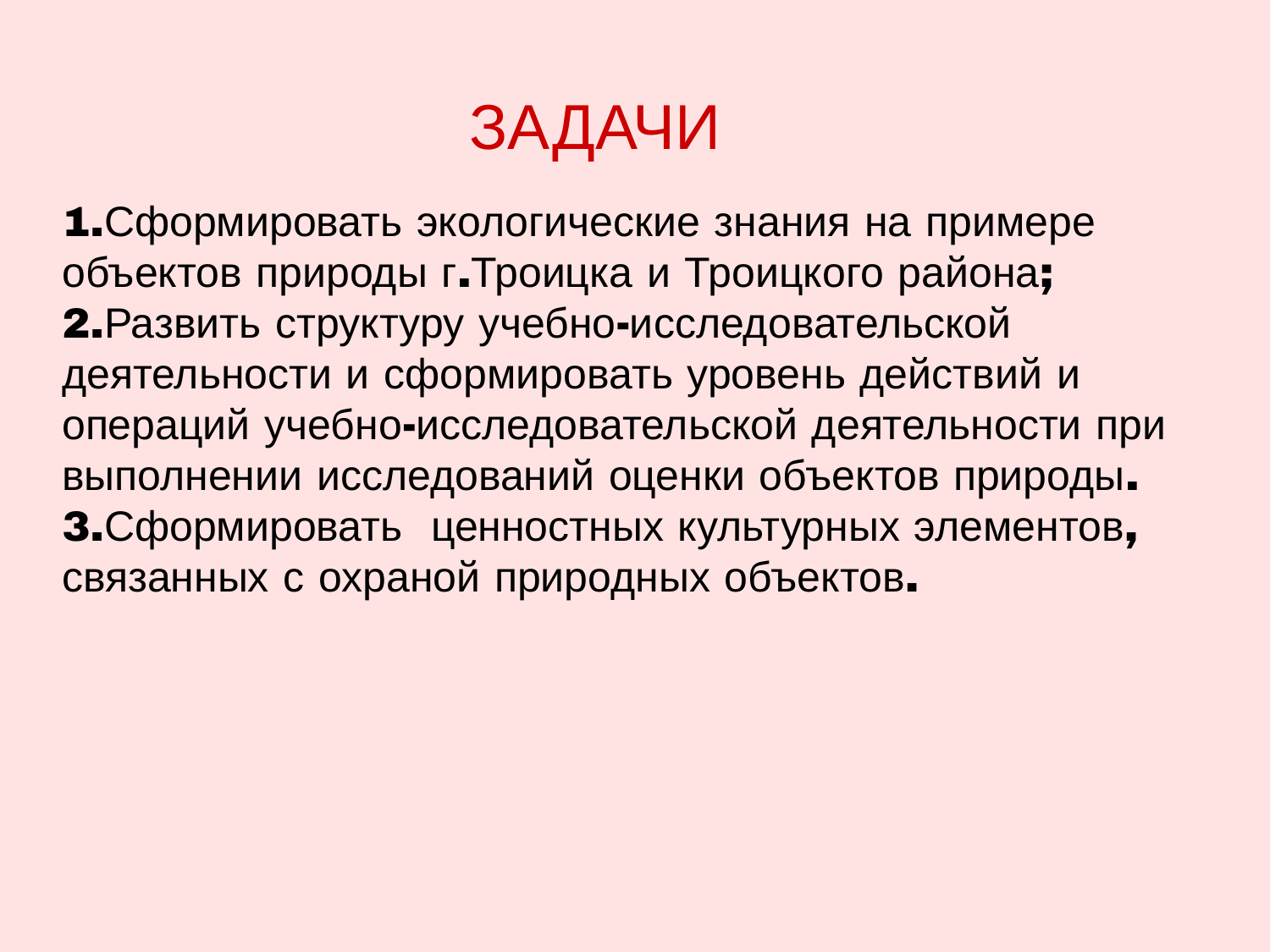

ЗАДАЧИ
1.Сформировать экологические знания на примере объектов природы г.Троицка и Троицкого района;
2.Развить структуру учебно-исследовательской деятельности и сформировать уровень действий и операций учебно-исследовательской деятельности при выполнении исследований оценки объектов природы.
3.Сформировать  ценностных культурных элементов, связанных с охраной природных объектов.